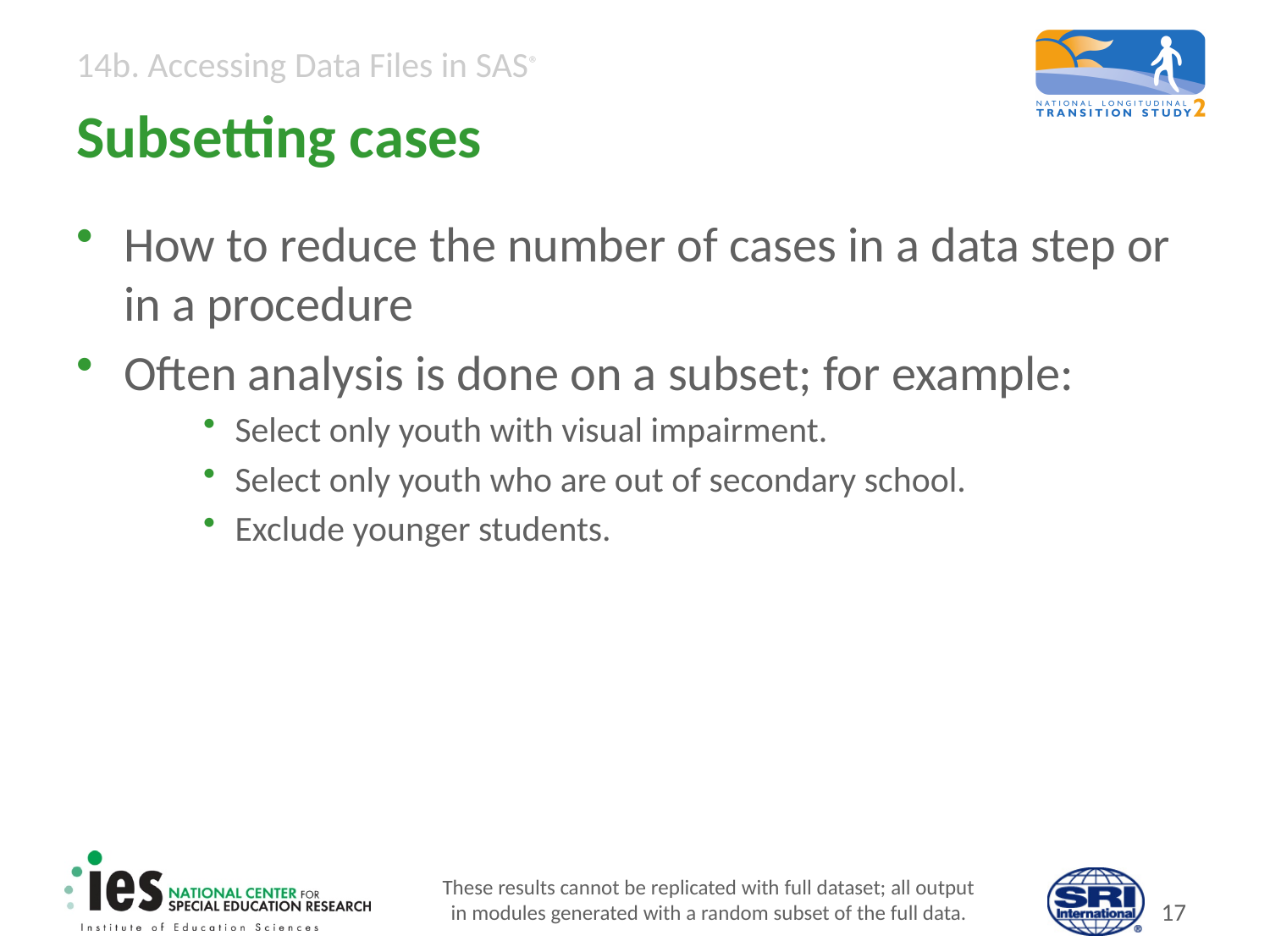

# Subsetting cases
How to reduce the number of cases in a data step or in a procedure
Often analysis is done on a subset; for example:
Select only youth with visual impairment.
Select only youth who are out of secondary school.
Exclude younger students.
These results cannot be replicated with full dataset; all output
in modules generated with a random subset of the full data.
17